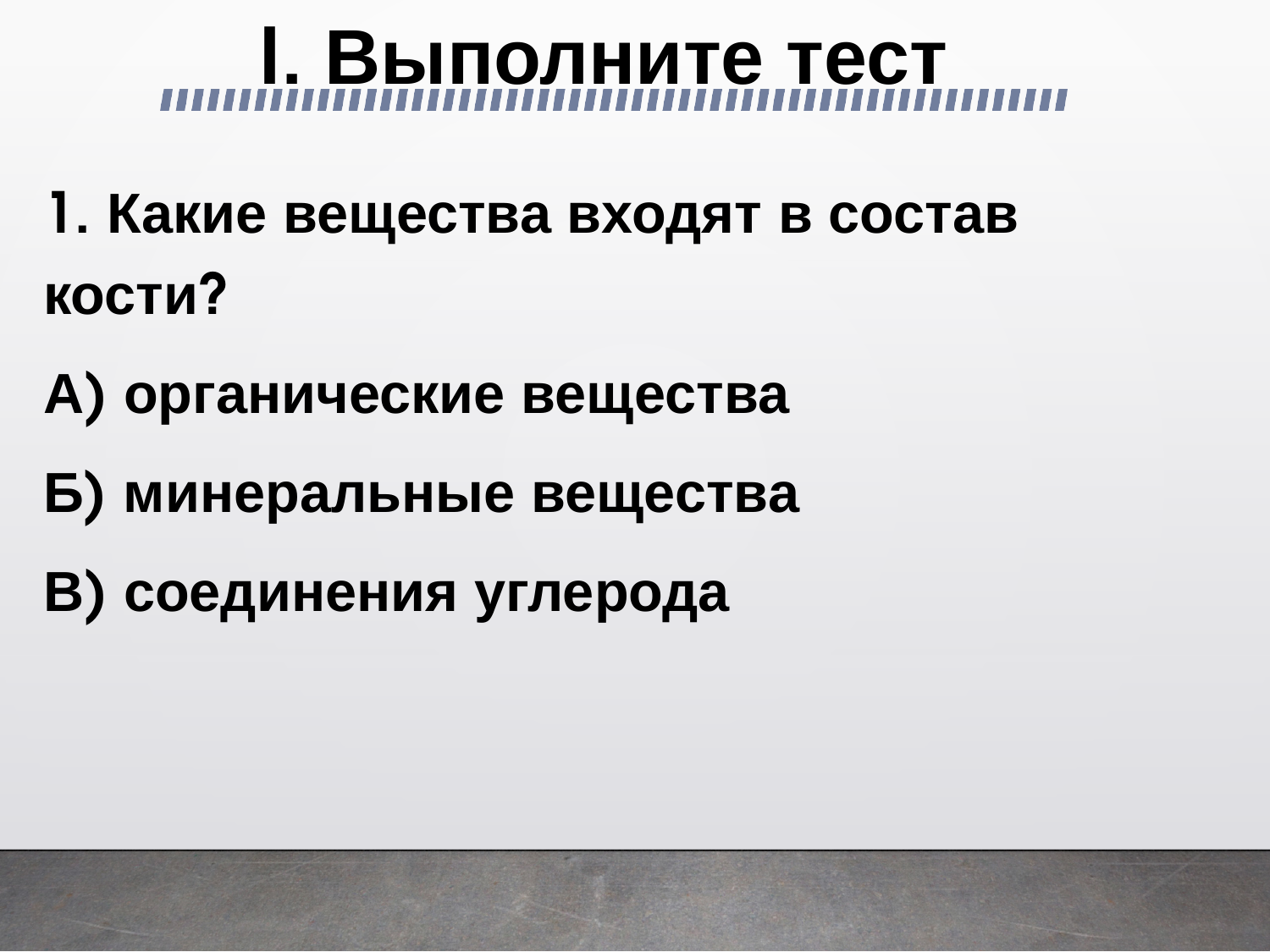

# I. Выполните тест
1. Какие вещества входят в состав кости?
А) органические вещества
Б) минеральные вещества
В) соединения углерода